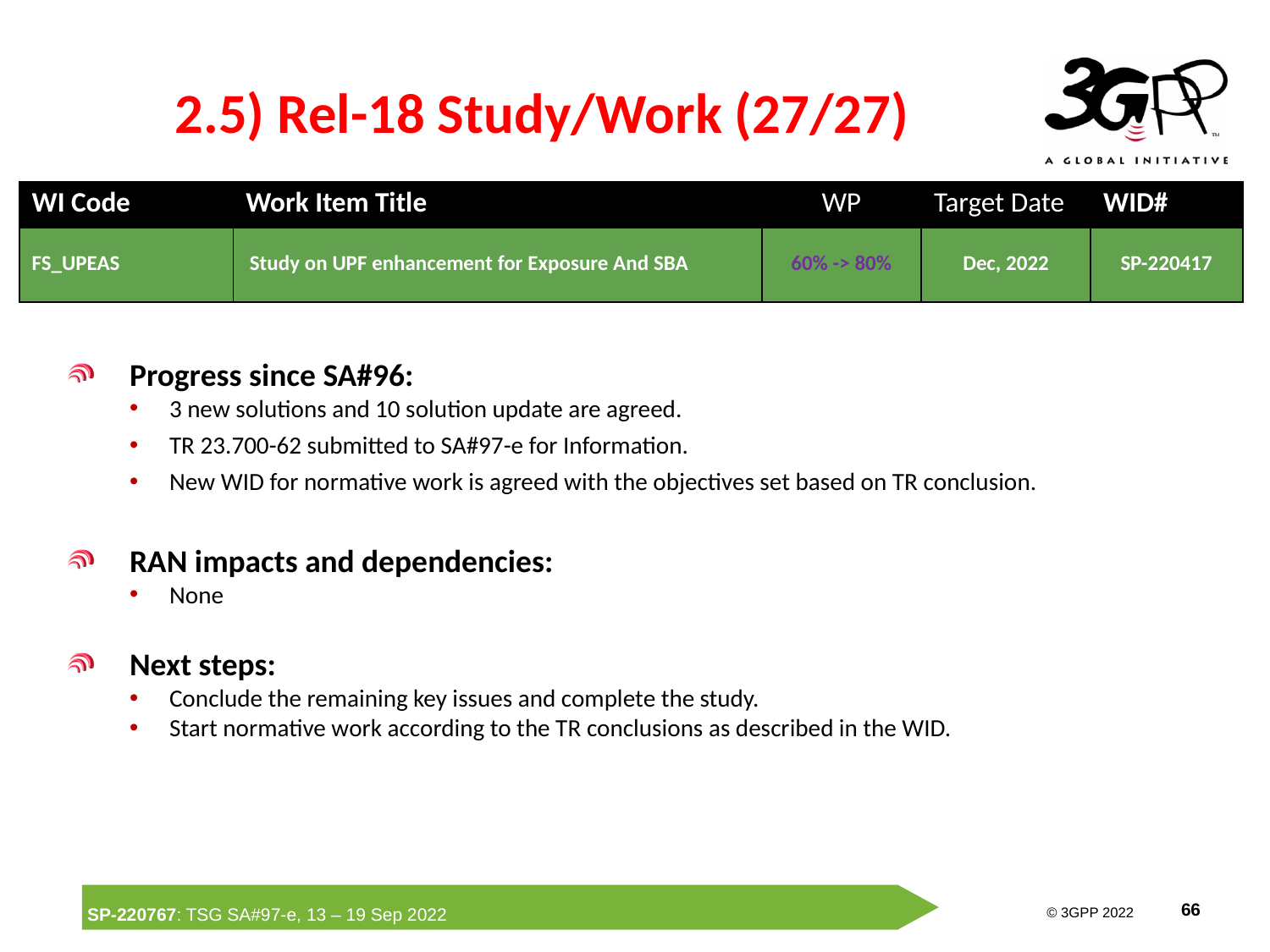

# 2.5) Rel-18 Study/Work (27/27)
| WI Code | Work Item Title | WP | Target Date | WID# |
| --- | --- | --- | --- | --- |
| FS\_UPEAS | Study on UPF enhancement for Exposure And SBA | 60% -> 80% | Dec, 2022 | SP-220417 |
Progress since SA#96:
3 new solutions and 10 solution update are agreed.
TR 23.700-62 submitted to SA#97-e for Information.
New WID for normative work is agreed with the objectives set based on TR conclusion.

RAN impacts and dependencies:
None

Next steps:
Conclude the remaining key issues and complete the study.
Start normative work according to the TR conclusions as described in the WID.